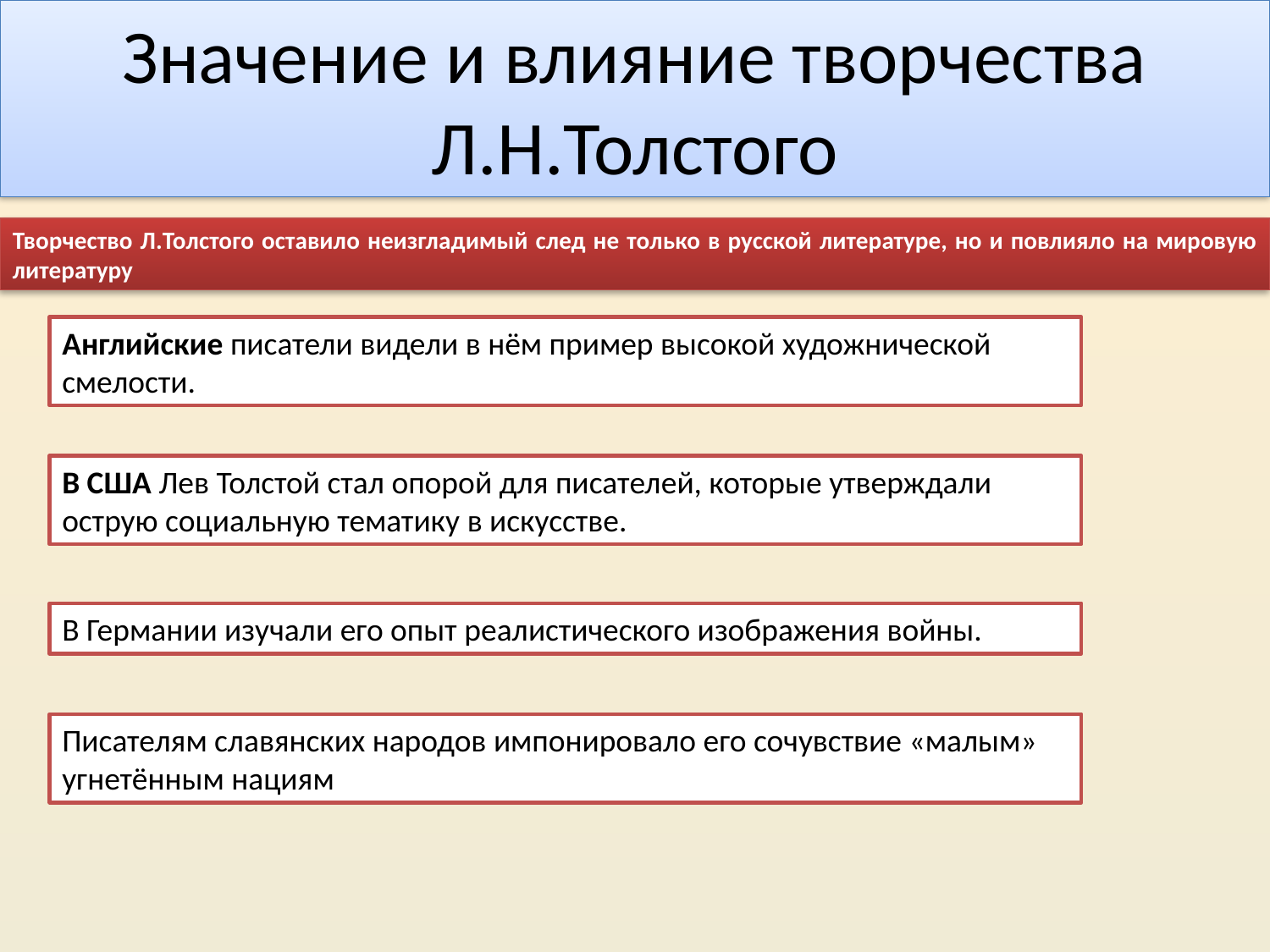

# Значение и влияние творчества Л.Н.Толстого
Творчество Л.Толстого оставило неизгладимый след не только в русской литературе, но и повлияло на мировую литературу
Английские писатели видели в нём пример высокой художнической смелости.
В США Лев Толстой стал опорой для писателей, которые утверждали острую социальную тематику в искусстве.
В Германии изучали его опыт реалистического изображения войны.
Писателям славянских народов импонировало его сочувствие «малым» угнетённым нациям